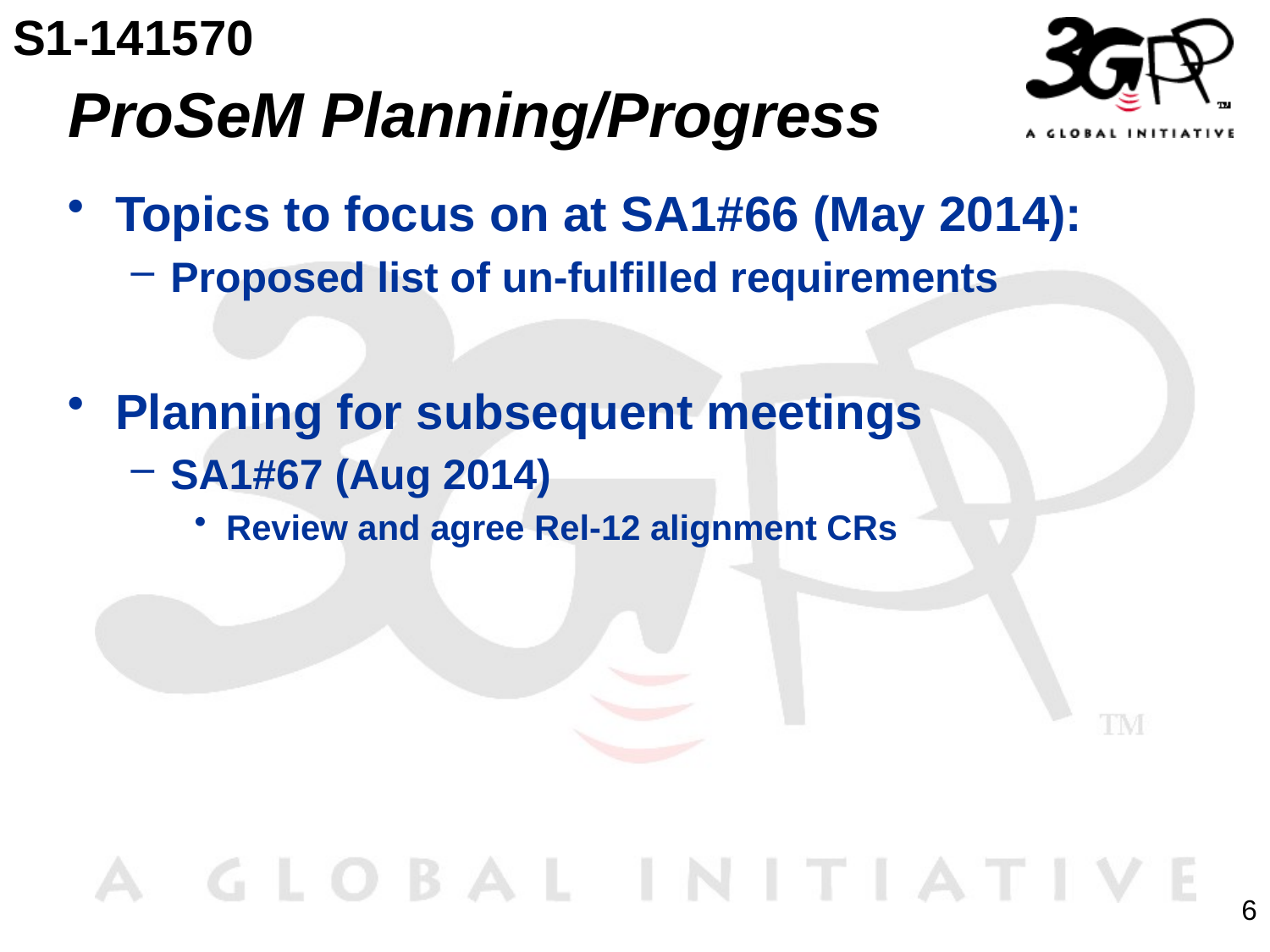

S1-141570

# ProSeM Planning/Progress
Topics to focus on at SA1#66 (May 2014):
Proposed list of un-fulfilled requirements

Planning for subsequent meetings
SA1#67 (Aug 2014)
Review and agree Rel-12 alignment CRs
6